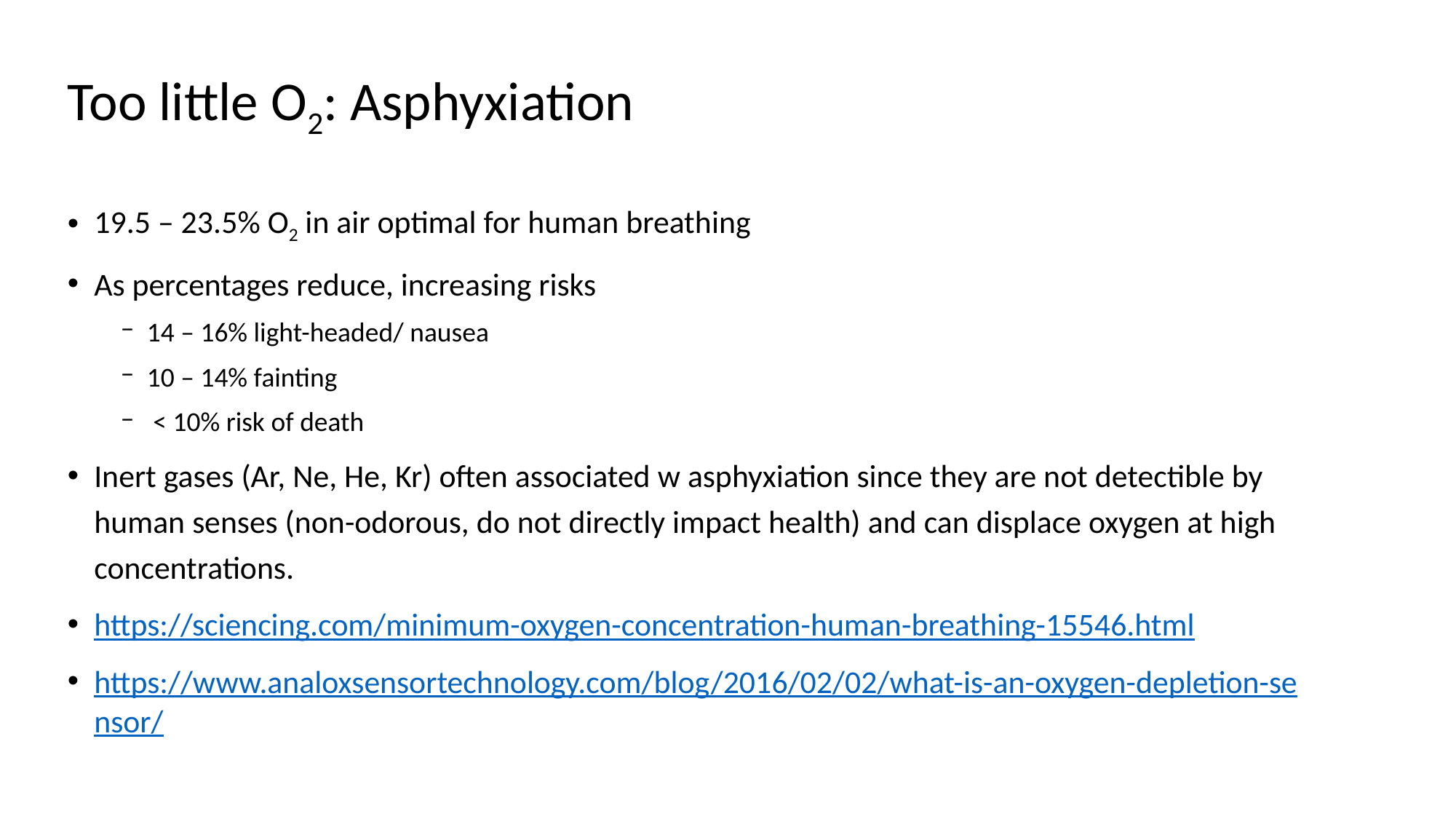

# Too little O2: Asphyxiation
19.5 – 23.5% O2 in air optimal for human breathing
As percentages reduce, increasing risks
14 – 16% light-headed/ nausea
10 – 14% fainting
 < 10% risk of death
Inert gases (Ar, Ne, He, Kr) often associated w asphyxiation since they are not detectible by human senses (non-odorous, do not directly impact health) and can displace oxygen at high concentrations.
https://sciencing.com/minimum-oxygen-concentration-human-breathing-15546.html
https://www.analoxsensortechnology.com/blog/2016/02/02/what-is-an-oxygen-depletion-sensor/